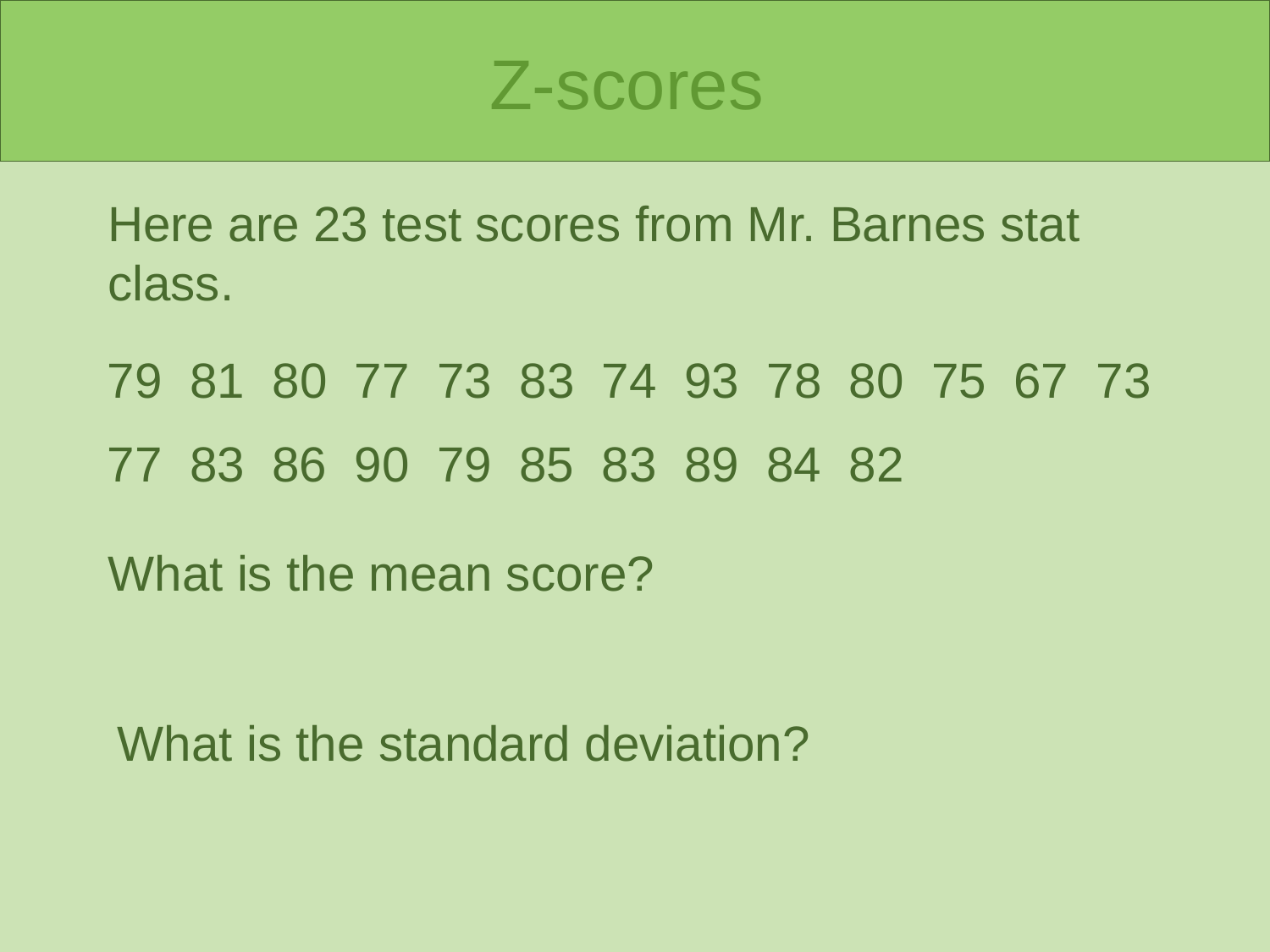

# Z-scores
Here are 23 test scores from Mr. Barnes stat class.
  81  80  77  73  83  74  93  78  80  75  67  73
77  83  86  90  79  85  83  89  84  82
What is the mean score?
What is the standard deviation?